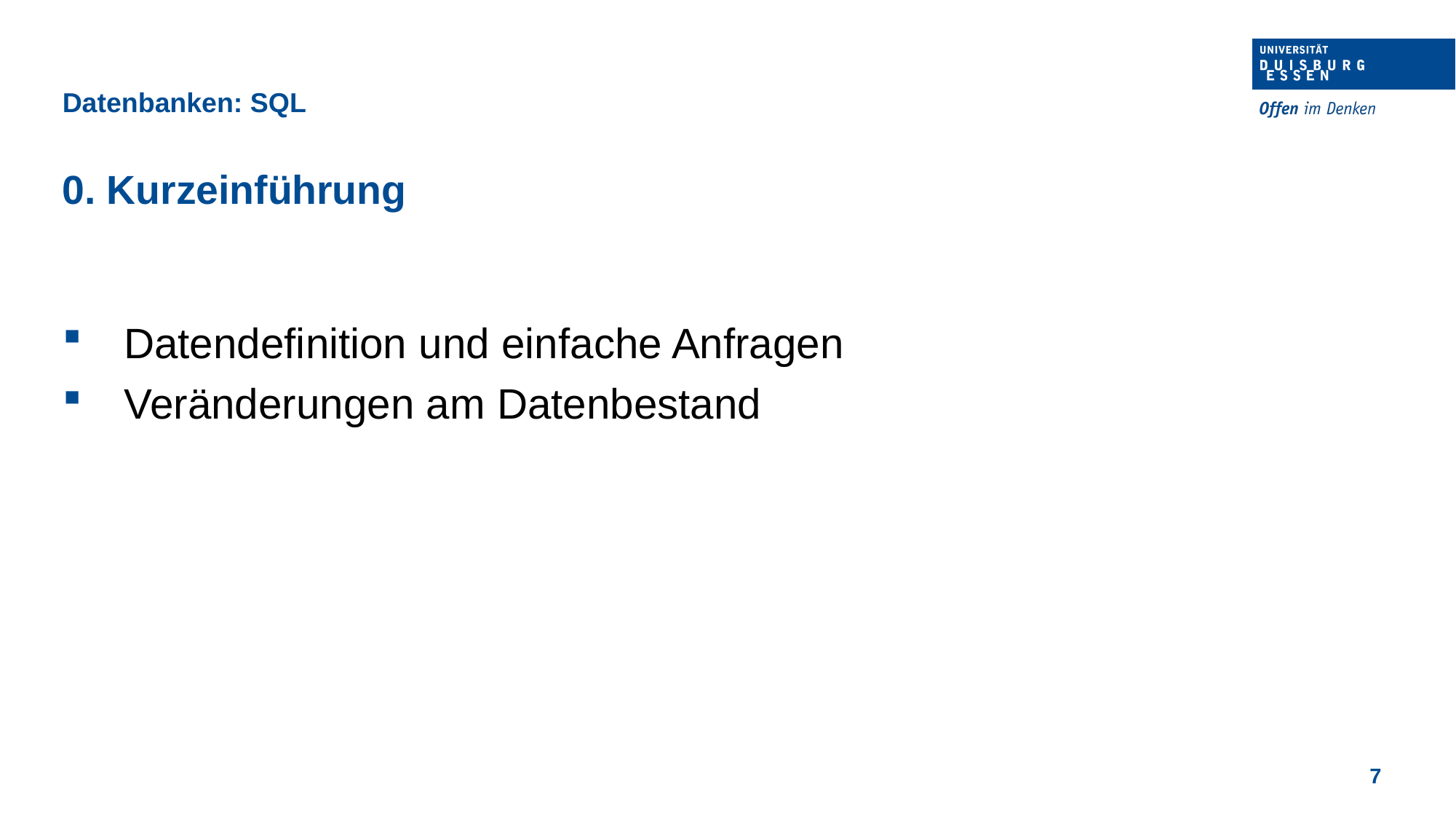

Datenbanken: SQL
0. Kurzeinführung
Datendefinition und einfache Anfragen
Veränderungen am Datenbestand
7